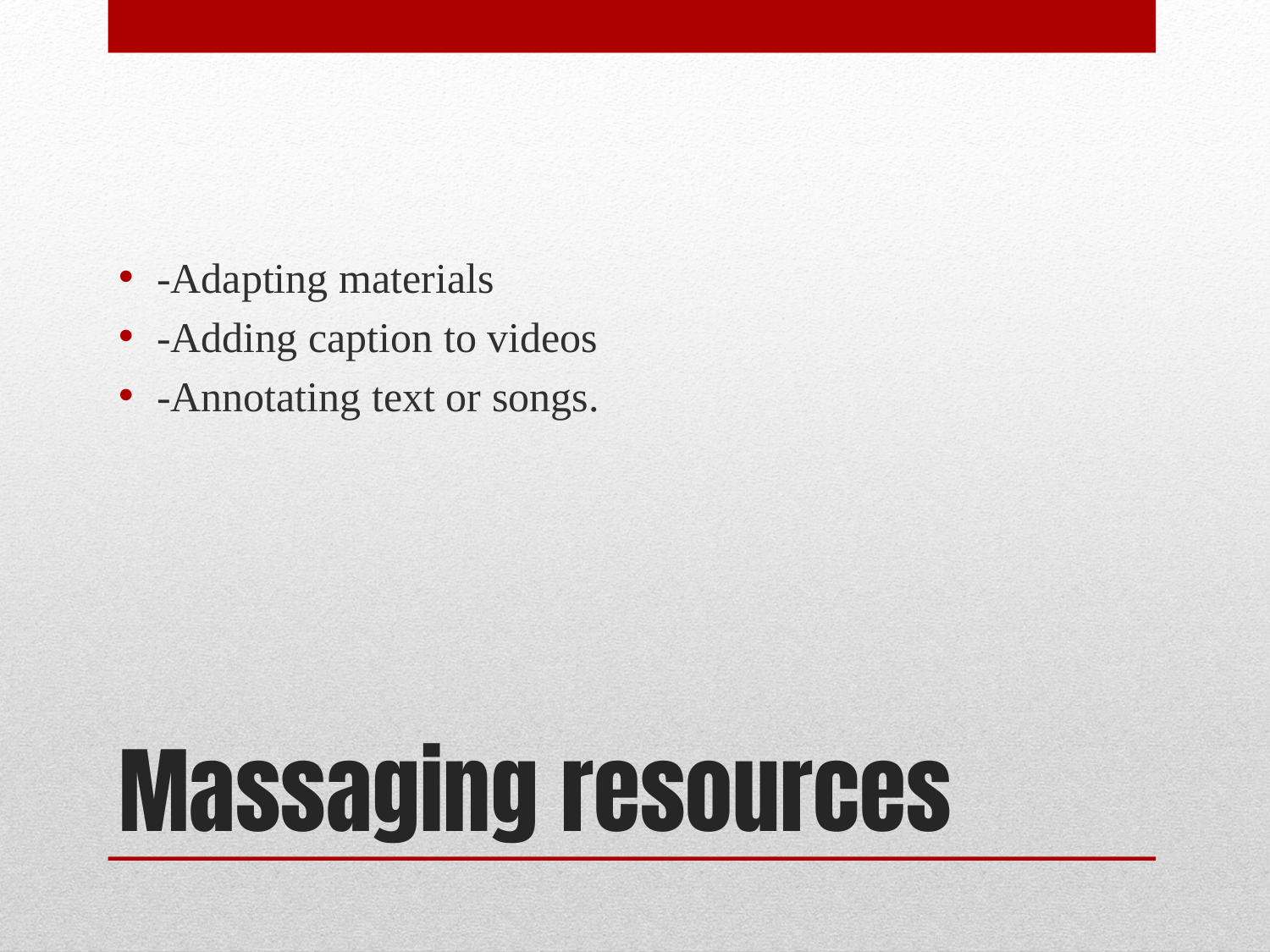

-Adapting materials
-Adding caption to videos
-Annotating text or songs.

# Massaging resources